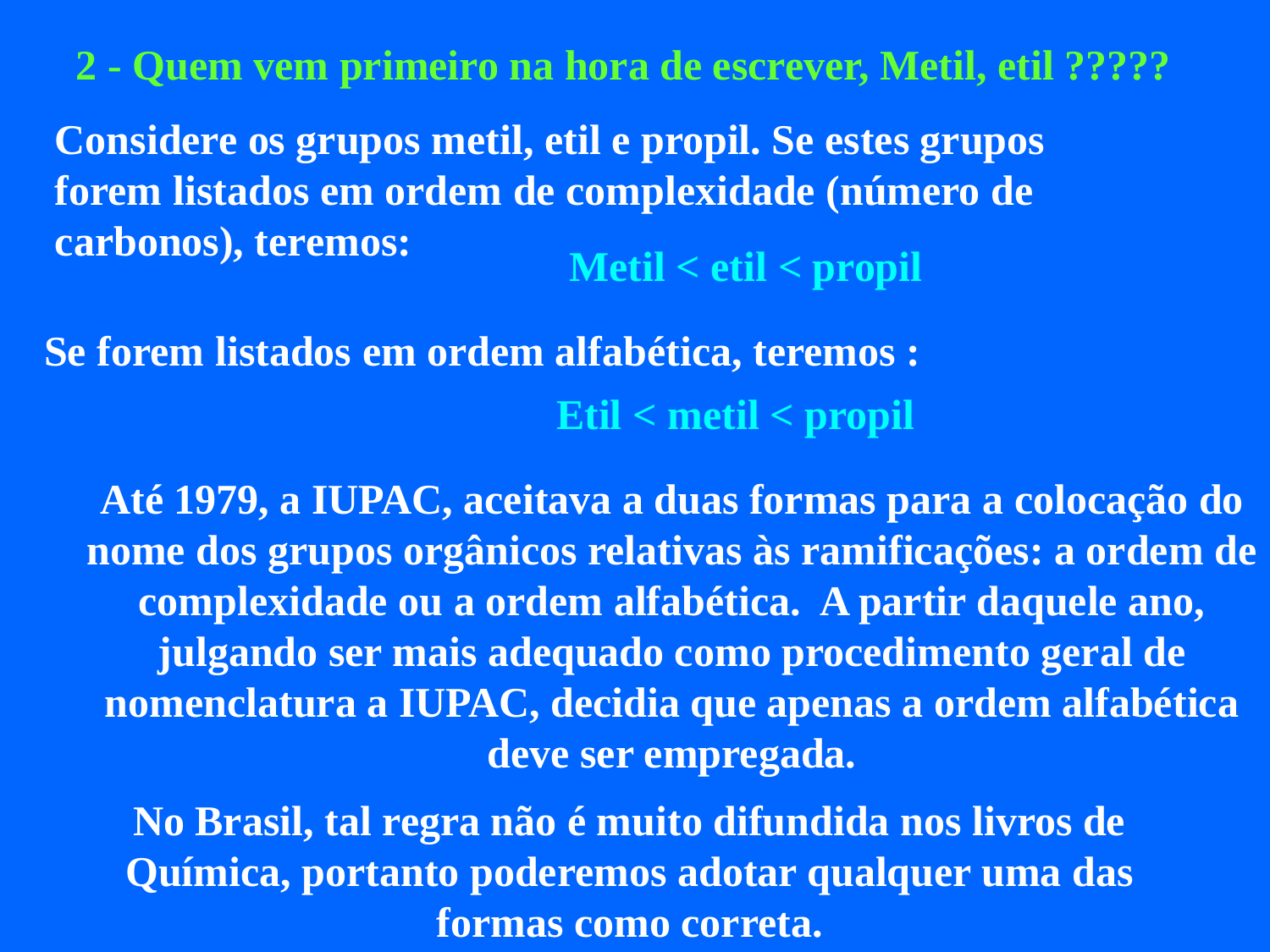

2 - Quem vem primeiro na hora de escrever, Metil, etil ?????
Considere os grupos metil, etil e propil. Se estes grupos forem listados em ordem de complexidade (número de carbonos), teremos:
Metil < etil < propil
Se forem listados em ordem alfabética, teremos :
Etil < metil < propil
Até 1979, a IUPAC, aceitava a duas formas para a colocação do nome dos grupos orgânicos relativas às ramificações: a ordem de complexidade ou a ordem alfabética.  A partir daquele ano, julgando ser mais adequado como procedimento geral de nomenclatura a IUPAC, decidia que apenas a ordem alfabética deve ser empregada.
No Brasil, tal regra não é muito difundida nos livros de Química, portanto poderemos adotar qualquer uma das formas como correta.